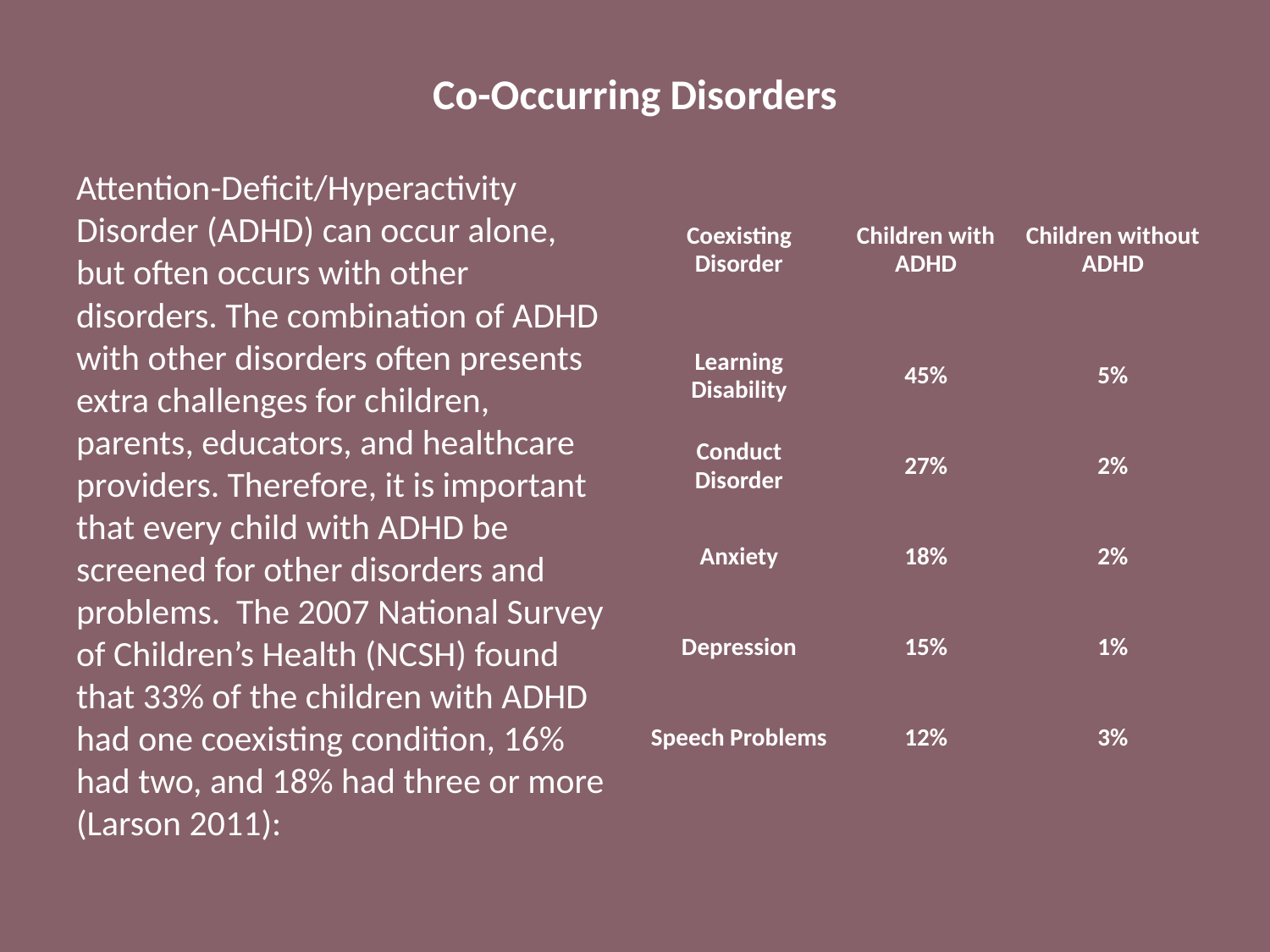

# Co-Occurring Disorders
Attention-Deficit/Hyperactivity Disorder (ADHD) can occur alone, but often occurs with other disorders. The combination of ADHD with other disorders often presents extra challenges for children, parents, educators, and healthcare providers. Therefore, it is important that every child with ADHD be screened for other disorders and problems.  The 2007 National Survey of Children’s Health (NCSH) found that 33% of the children with ADHD had one coexisting condition, 16% had two, and 18% had three or more (Larson 2011):

| Coexisting Disorder | Children with ADHD | Children without ADHD |
| --- | --- | --- |
| Learning Disability | 45% | 5% |
| Conduct Disorder | 27% | 2% |
| Anxiety | 18% | 2% |
| Depression | 15% | 1% |
| Speech Problems | 12% | 3% |